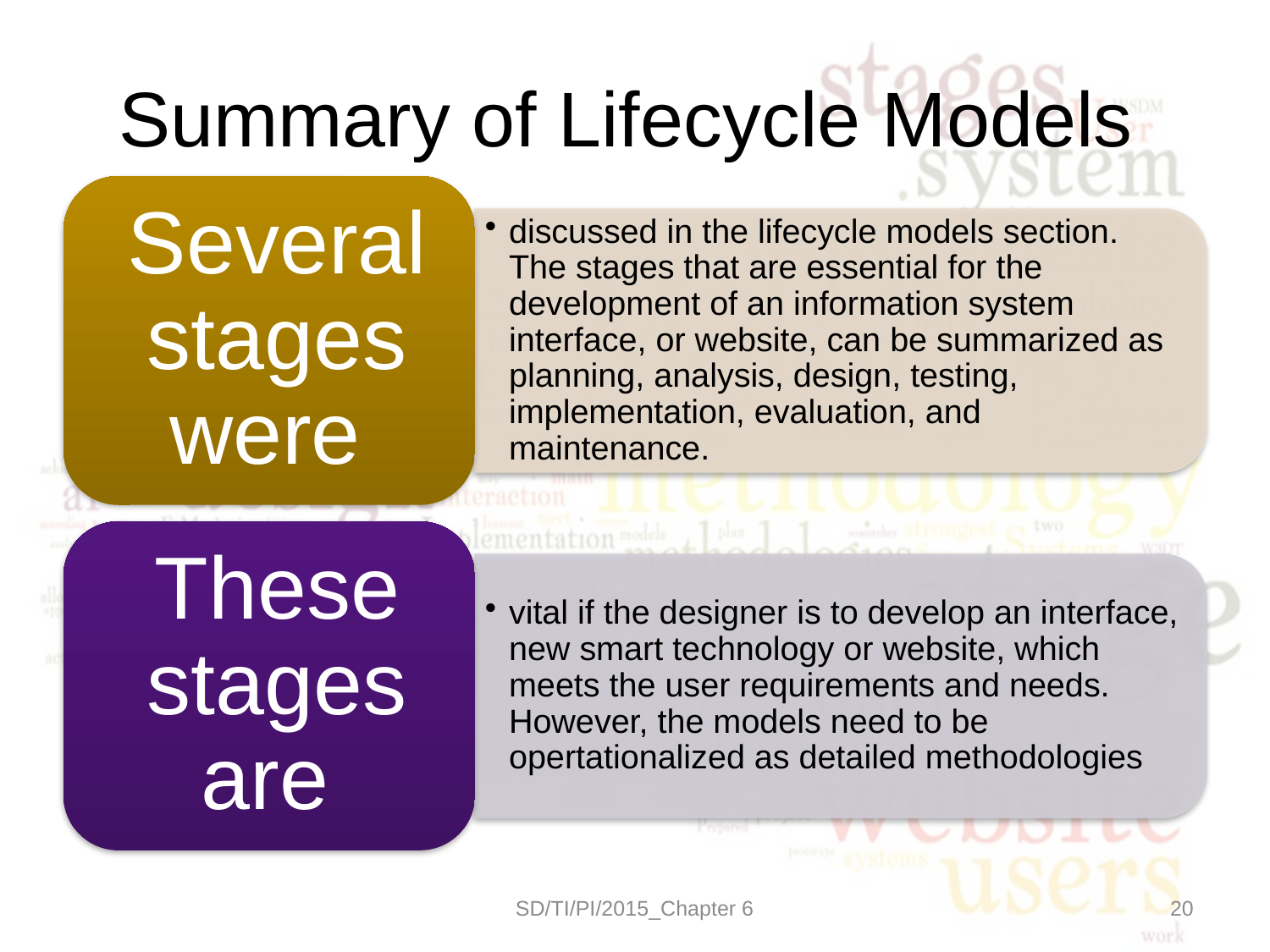

# Summary of Lifecycle Models
discussed in the lifecycle models section. The stages that are essential for the development of an information system interface, or website, can be summarized as planning, analysis, design, testing, implementation, evaluation, and maintenance.
Several stages were
vital if the designer is to develop an interface, new smart technology or website, which meets the user requirements and needs. However, the models need to be opertationalized as detailed methodologies
These stages are
SD/TI/PI/2015_Chapter 6
20